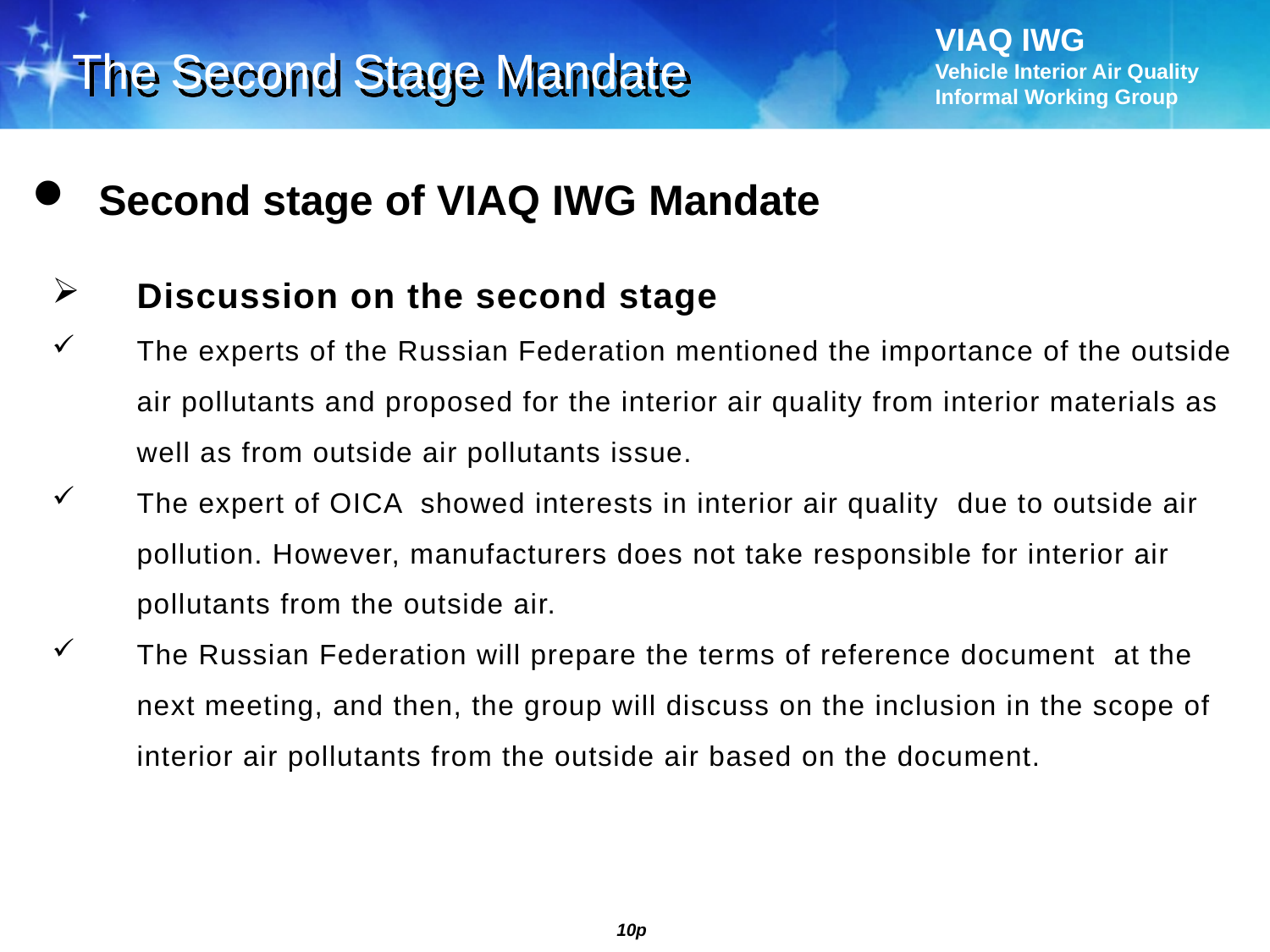

The Second Stage Mandate
  Second stage of VIAQ IWG Mandate
Discussion on the second stage
The experts of the Russian Federation mentioned the importance of the outside air pollutants and proposed for the interior air quality from interior materials as well as from outside air pollutants issue.
The expert of OICA  showed interests in interior air quality  due to outside air pollution. However, manufacturers does not take responsible for interior air pollutants from the outside air.
The Russian Federation will prepare the terms of reference document  at the next meeting, and then, the group will discuss on the inclusion in the scope of interior air pollutants from the outside air based on the document.